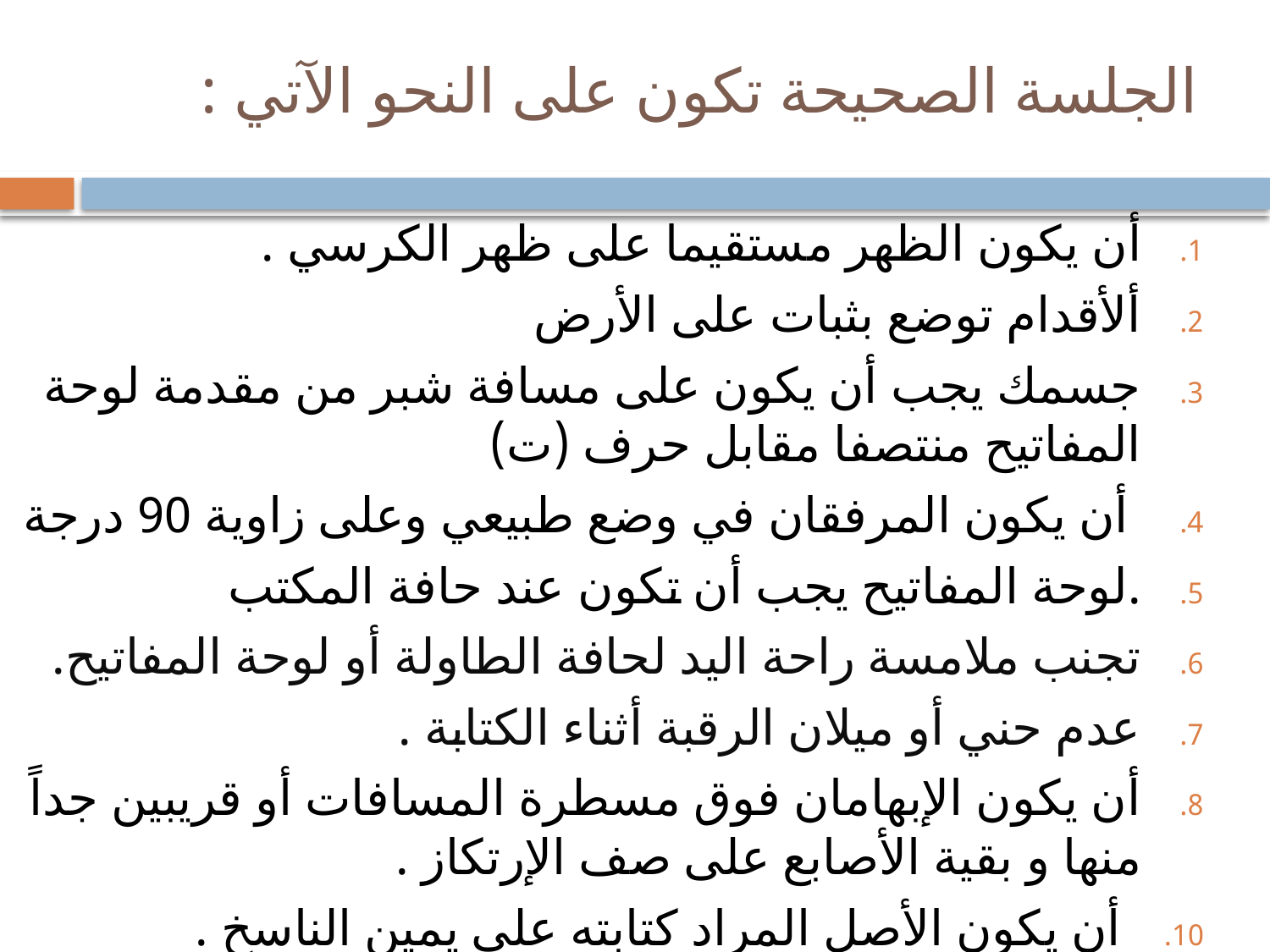

الجلسة الصحيحة تكون على النحو الآتي :
أن يكون الظهر مستقيما على ظهر الكرسي .
ألأقدام توضع بثبات على الأرض
جسمك يجب أن يكون على مسافة شبر من مقدمة لوحة المفاتيح منتصفا مقابل حرف (ت)
 أن يكون المرفقان في وضع طبيعي وعلى زاوية 90 درجة
.لوحة المفاتيح يجب أن تكون عند حافة المكتب
تجنب ملامسة راحة اليد لحافة الطاولة أو لوحة المفاتيح.
عدم حني أو ميلان الرقبة أثناء الكتابة .
أن يكون الإبهامان فوق مسطرة المسافات أو قريبين جداً منها و بقية الأصابع على صف الإرتكاز .
 أن يكون الأصل المراد كتابته على يمين الناسخ .